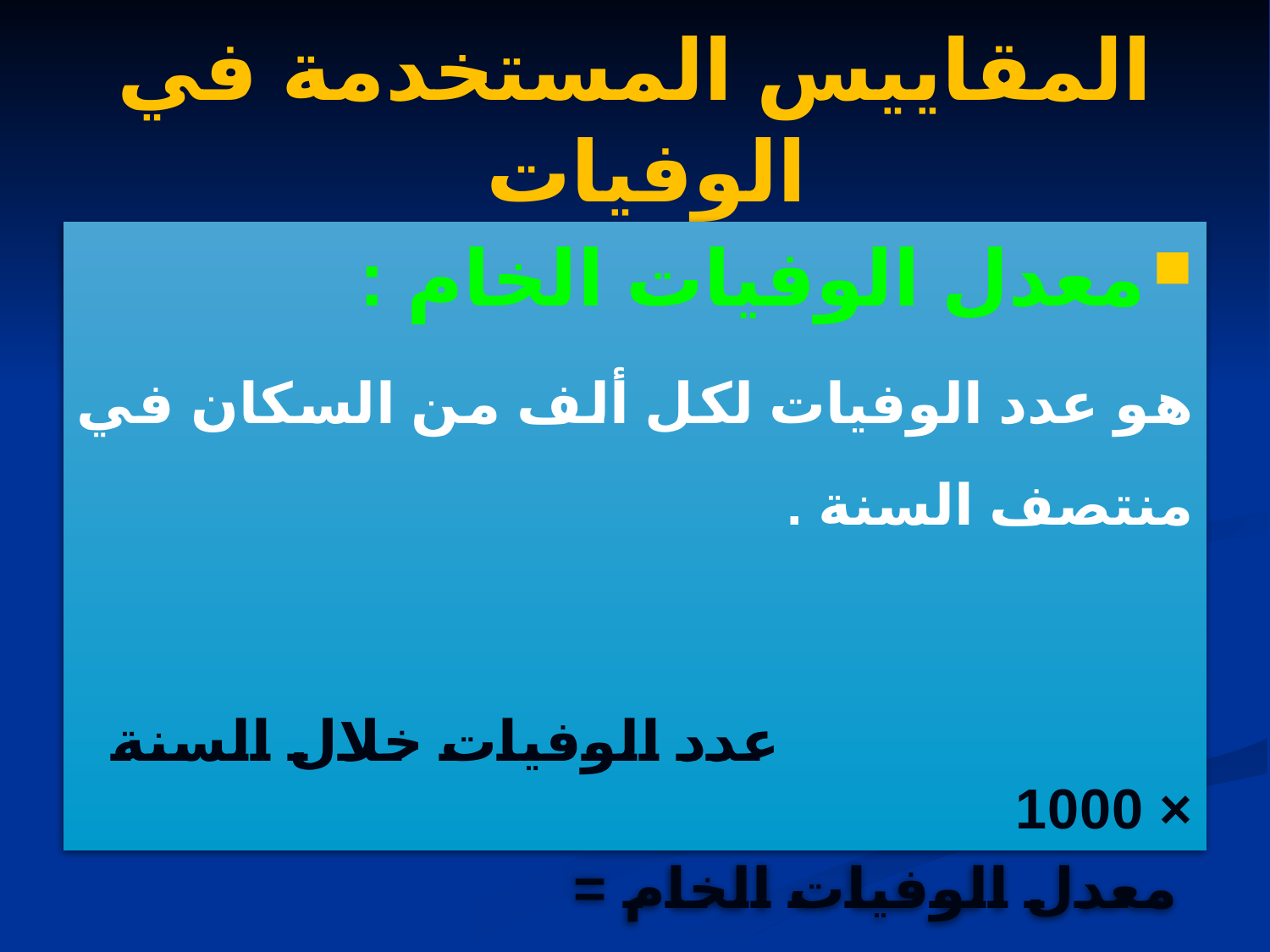

# المقاييس المستخدمة في الوفيات
معدل الوفيات الخام :
هو عدد الوفيات لكل ألف من السكان في منتصف السنة .

                         عدد الوفيات خلال السنة × 1000
 معدل الوفيات الخام =  ـــــــــــــــــــــــــــــــــ
                        عدد السكان في منتصف السنة